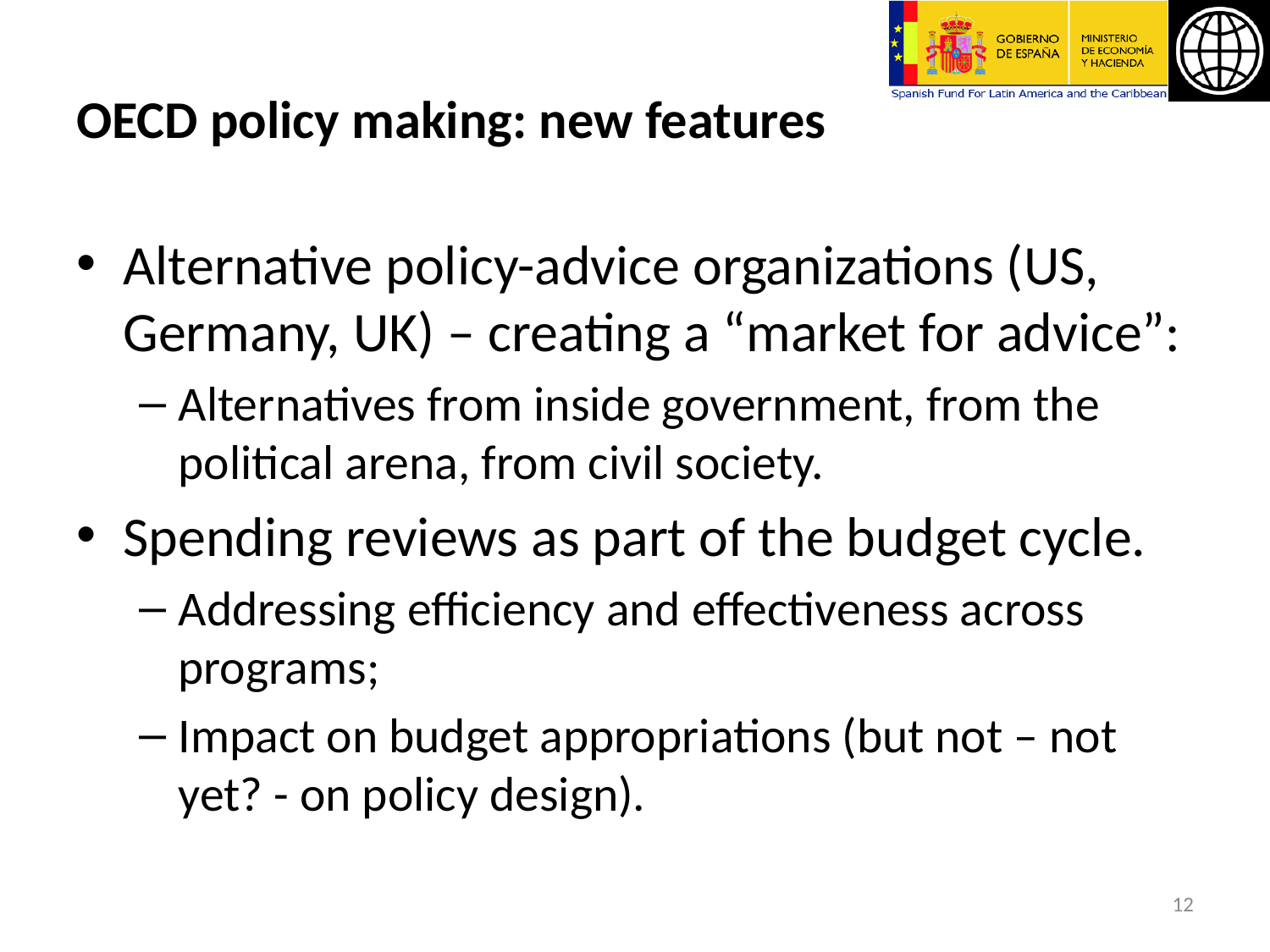

# OECD policy making: new features
Alternative policy-advice organizations (US, Germany, UK) – creating a “market for advice”:
Alternatives from inside government, from the political arena, from civil society.
Spending reviews as part of the budget cycle.
Addressing efficiency and effectiveness across programs;
Impact on budget appropriations (but not – not yet? - on policy design).

12